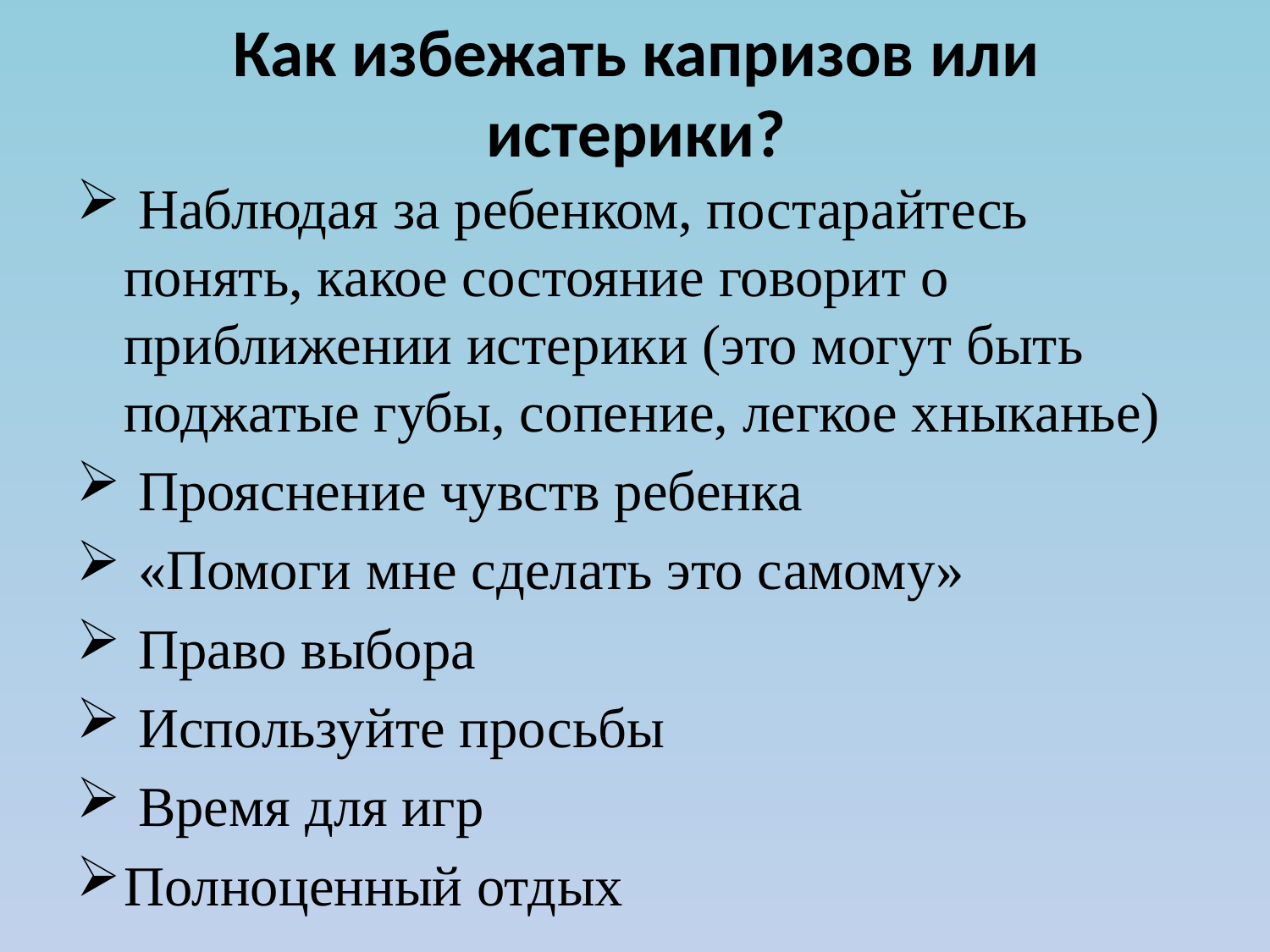

# Как избежать капризов или истерики?
 Наблюдая за ребенком, постарайтесь понять, какое состояние говорит о приближении истерики (это могут быть поджатые губы, сопение, легкое хныканье)
 Прояснение чувств ребенка
 «Помоги мне сделать это самому»
 Право выбора
 Используйте просьбы
 Время для игр
Полноценный отдых